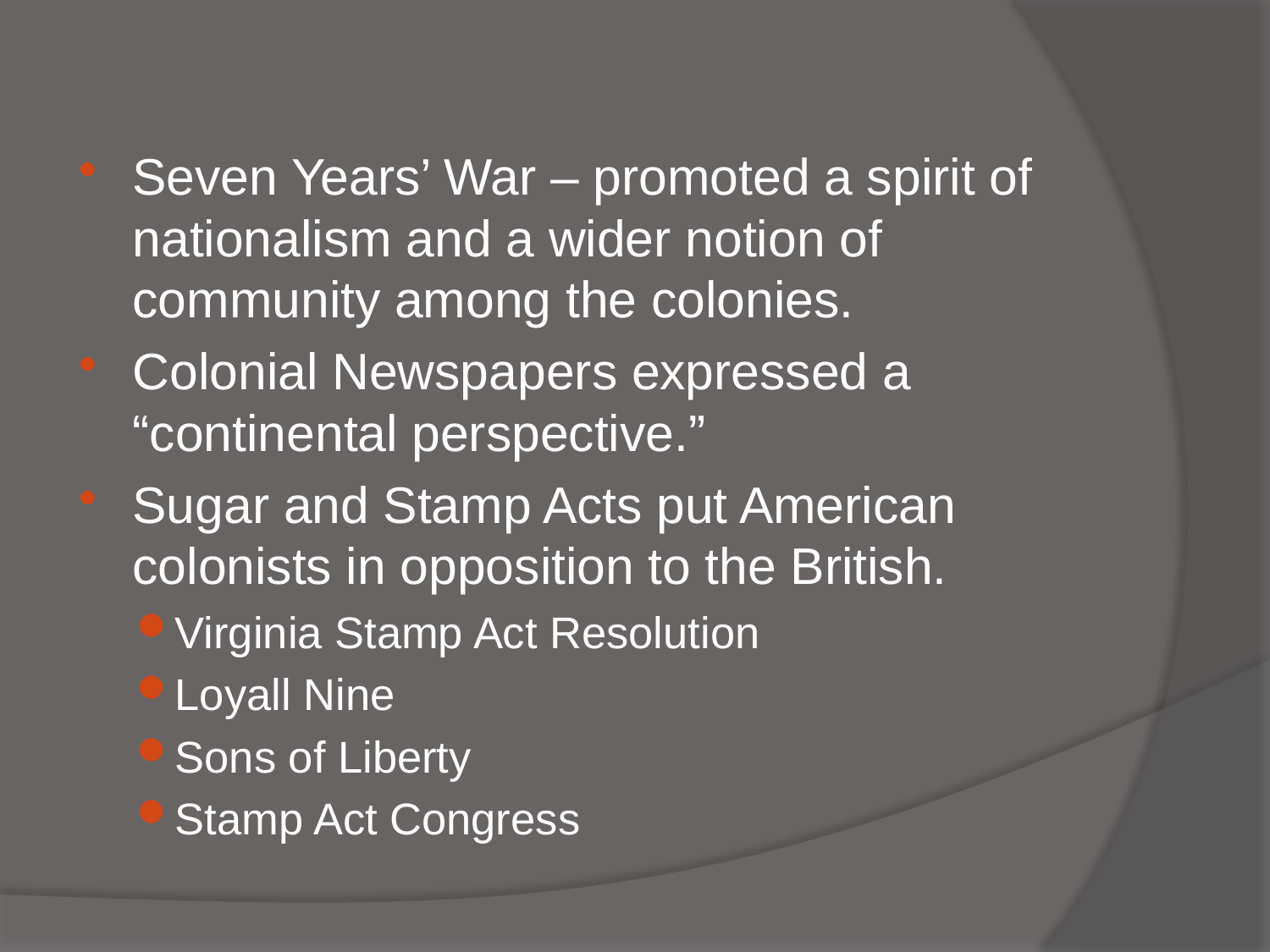

#
Seven Years’ War – promoted a spirit of nationalism and a wider notion of community among the colonies.
Colonial Newspapers expressed a “continental perspective.”
Sugar and Stamp Acts put American colonists in opposition to the British.
Virginia Stamp Act Resolution
Loyall Nine
Sons of Liberty
Stamp Act Congress